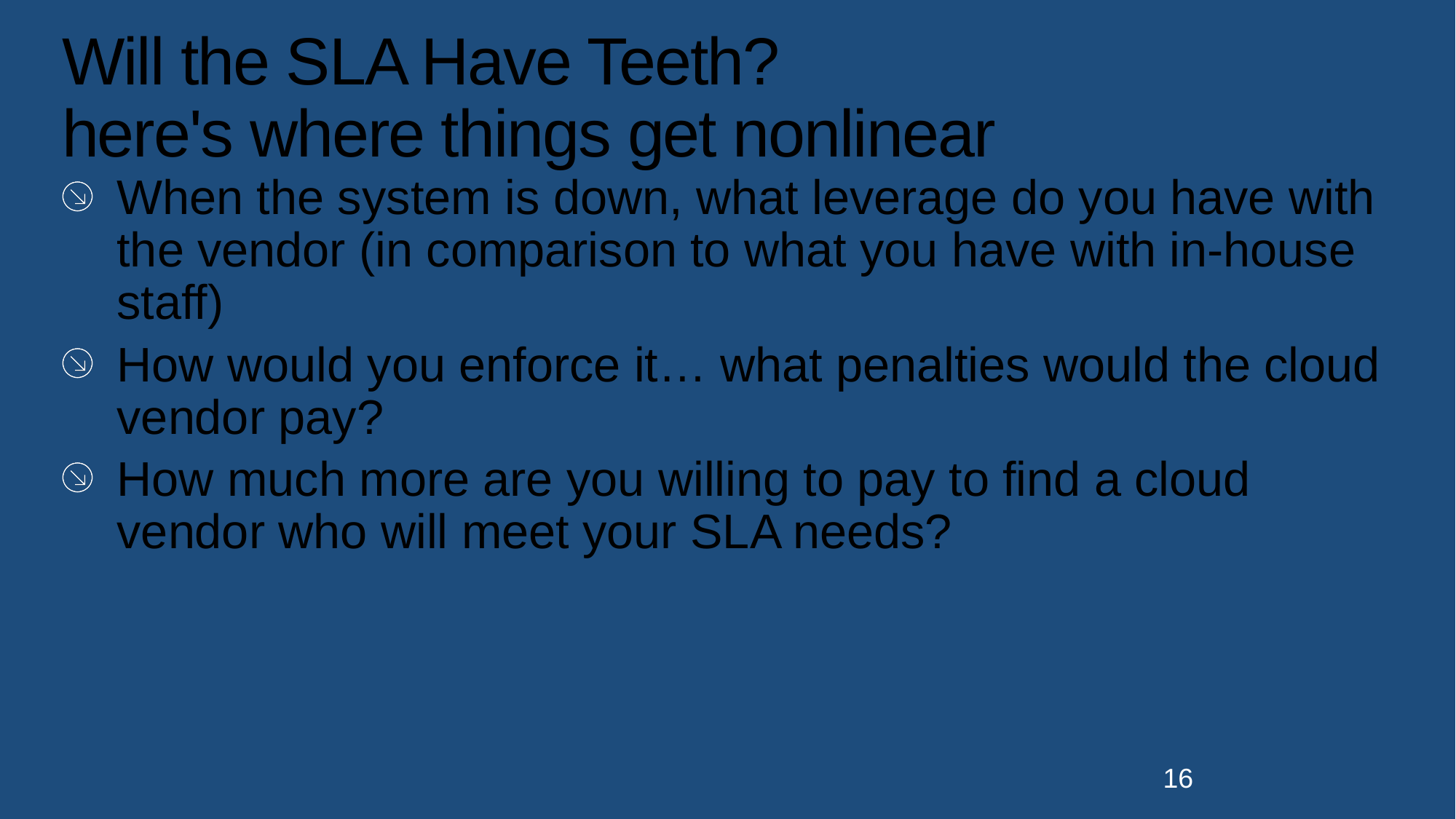

# Will the SLA Have Teeth? here's where things get nonlinear
When the system is down, what leverage do you have with the vendor (in comparison to what you have with in-house staff)
How would you enforce it… what penalties would the cloud vendor pay?
How much more are you willing to pay to find a cloud vendor who will meet your SLA needs?
16